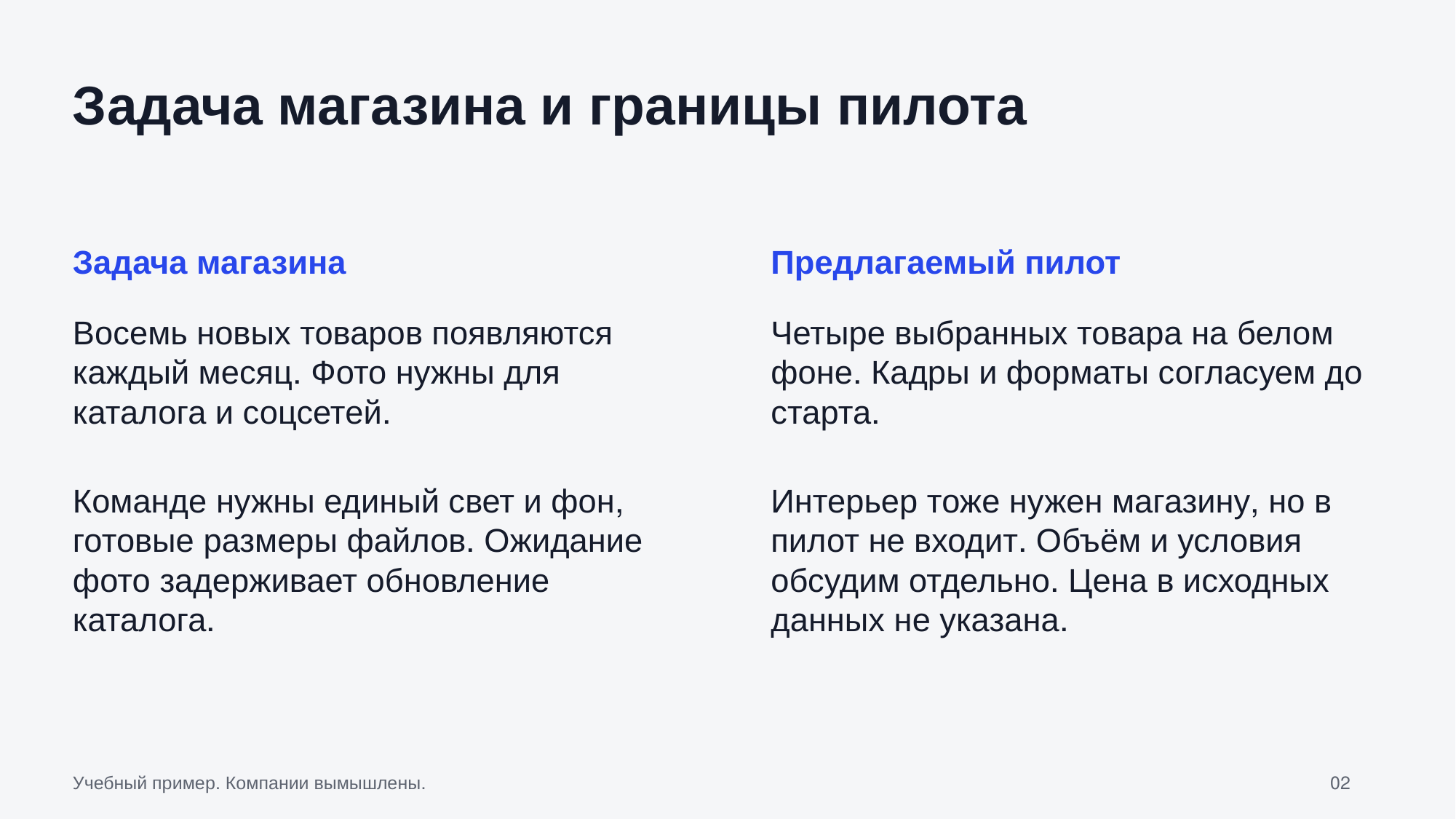

Задача магазина и границы пилота
Задача магазина
Предлагаемый пилот
Восемь новых товаров появляются каждый месяц. Фото нужны для каталога и соцсетей.
Четыре выбранных товара на белом фоне. Кадры и форматы согласуем до старта.
Команде нужны единый свет и фон, готовые размеры файлов. Ожидание фото задерживает обновление каталога.
Интерьер тоже нужен магазину, но в пилот не входит. Объём и условия обсудим отдельно. Цена в исходных данных не указана.
Учебный пример. Компании вымышлены.
02